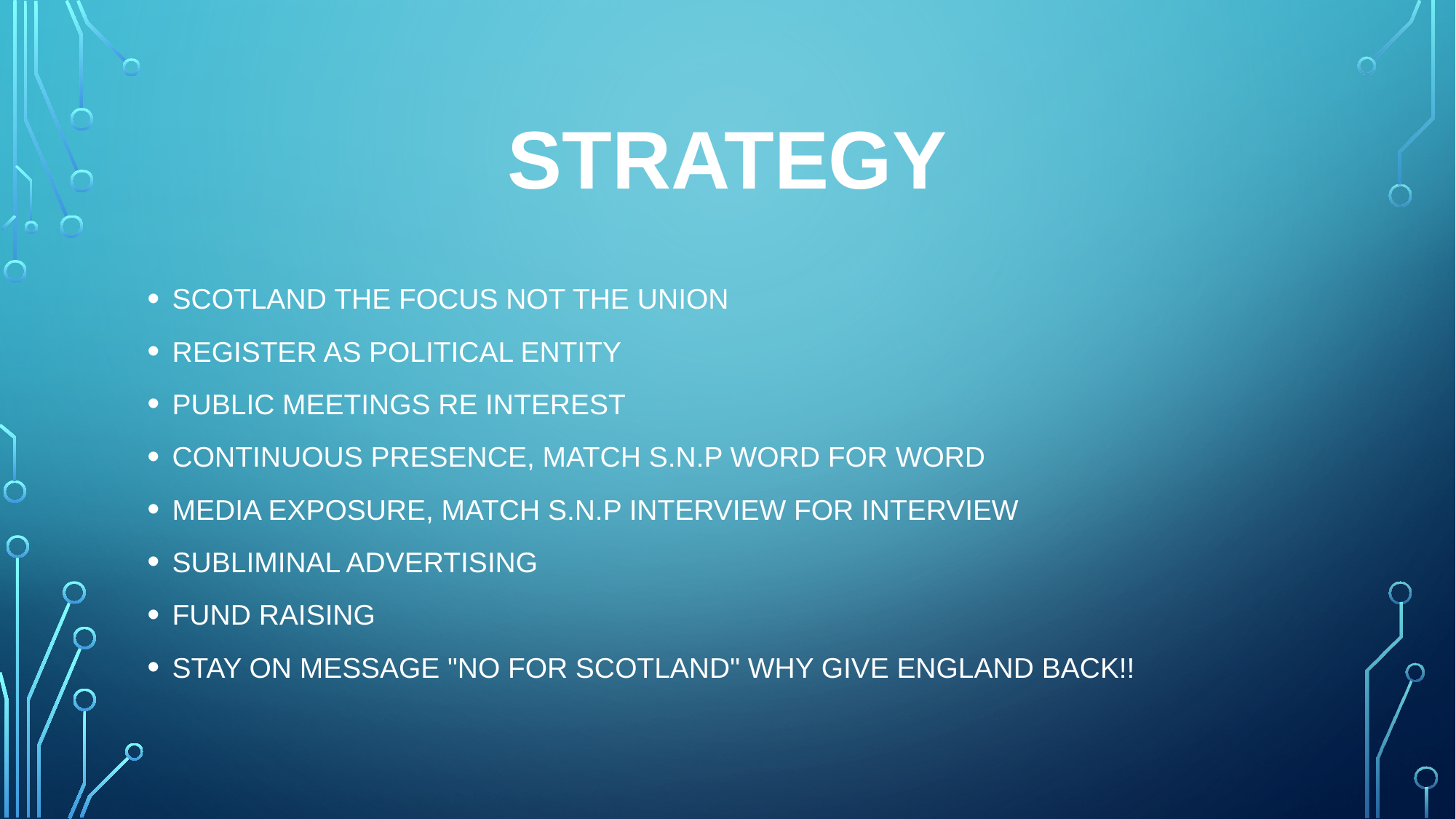

# STRATEGY
SCOTLAND THE FOCUS NOT THE UNION
REGISTER AS POLITICAL ENTITY
PUBLIC MEETINGS RE INTEREST
CONTINUOUS PRESENCE, MATCH S.N.P WORD FOR WORD
MEDIA EXPOSURE, MATCH S.N.P INTERVIEW FOR INTERVIEW
SUBLIMINAL ADVERTISING
FUND RAISING
STAY ON MESSAGE "NO FOR SCOTLAND" WHY GIVE ENGLAND BACK!!